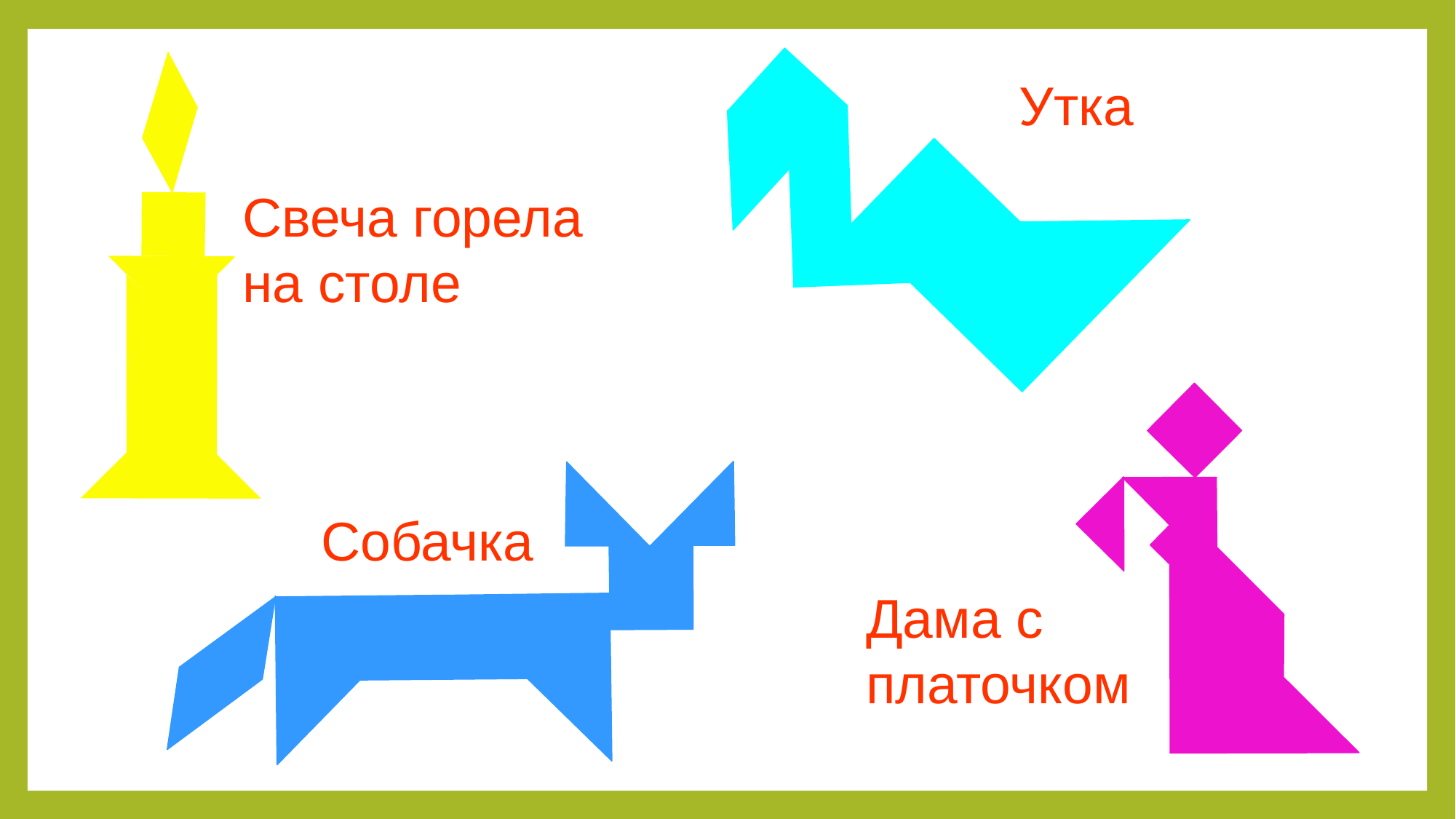

Утка
Свеча горела
на столе

Собачка
Дама с
платочком